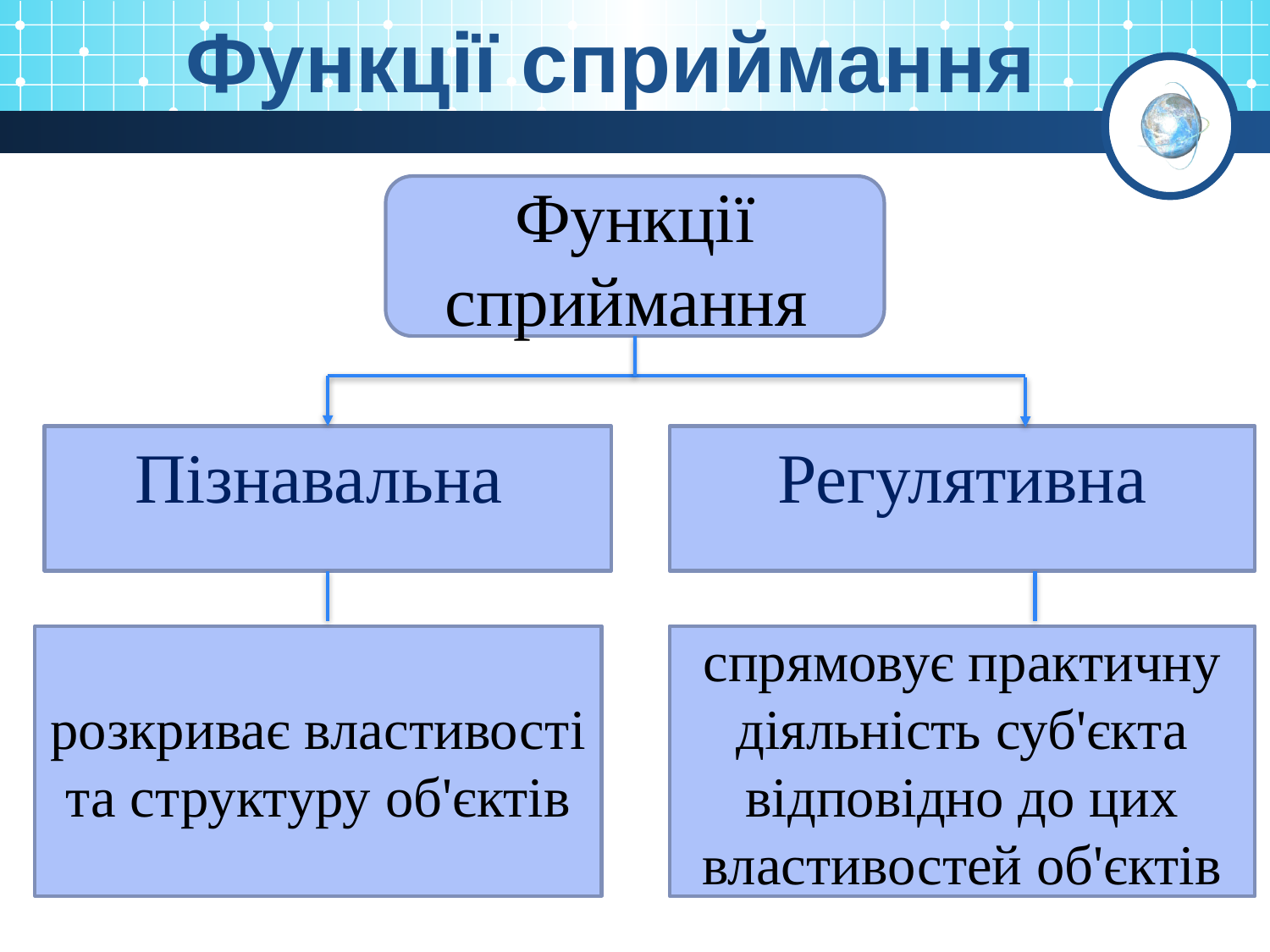

Функції сприймання
Функції сприймання
Пізнавальна
Регулятивна
розкриває властивості та структуру об'єктів
спрямовує практичну діяльність суб'єкта відповідно до цих властивостей об'єктів